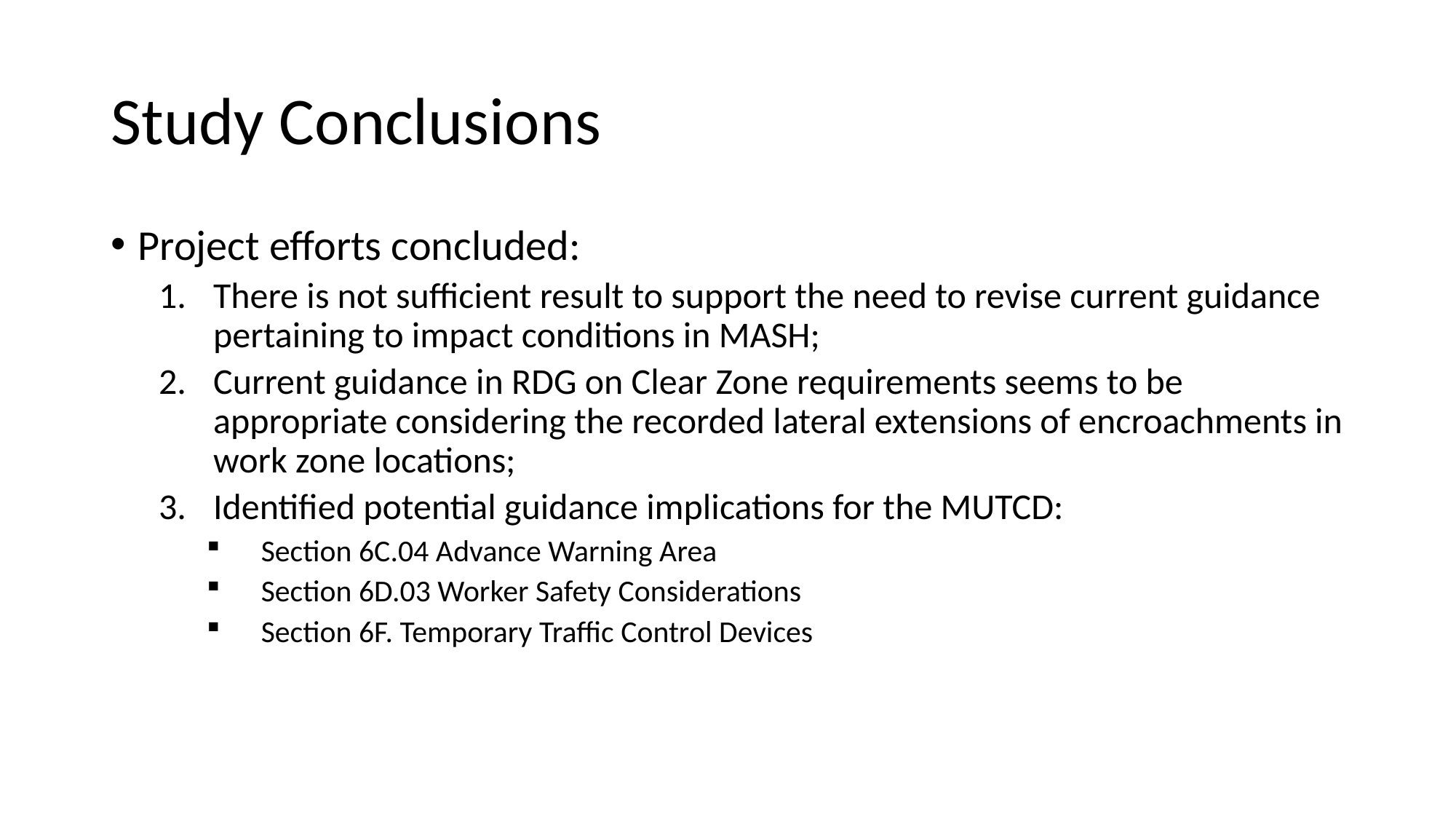

# Study Conclusions
Project efforts concluded:
There is not sufficient result to support the need to revise current guidance pertaining to impact conditions in MASH;
Current guidance in RDG on Clear Zone requirements seems to be appropriate considering the recorded lateral extensions of encroachments in work zone locations;
Identified potential guidance implications for the MUTCD:
Section 6C.04 Advance Warning Area
Section 6D.03 Worker Safety Considerations
Section 6F. Temporary Traffic Control Devices
71